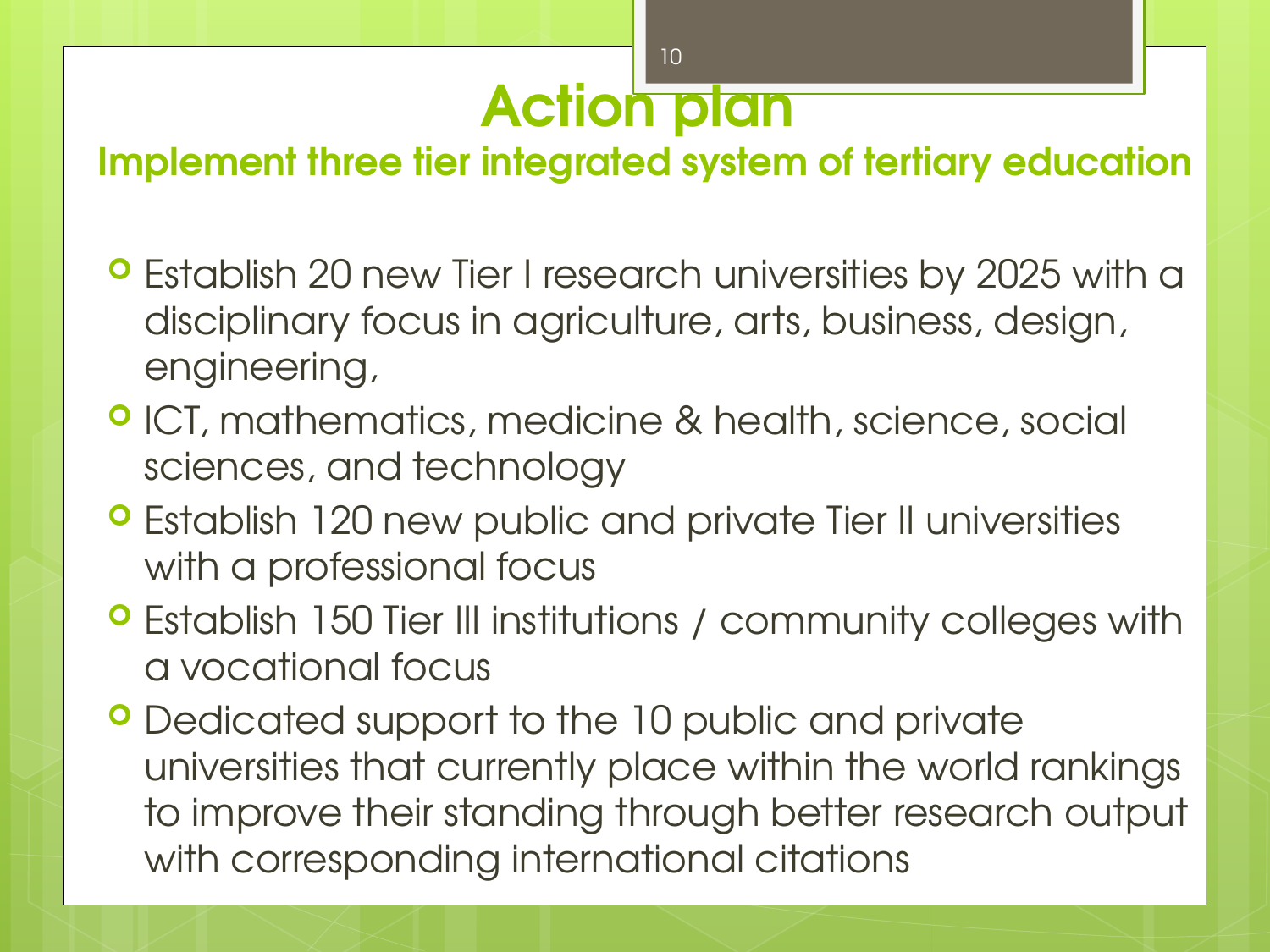

10
# Action plan Implement three tier integrated system of tertiary education
Establish 20 new Tier I research universities by 2025 with a disciplinary focus in agriculture, arts, business, design, engineering,
ICT, mathematics, medicine & health, science, social sciences, and technology
Establish 120 new public and private Tier II universities with a professional focus
Establish 150 Tier III institutions / community colleges with a vocational focus
Dedicated support to the 10 public and private universities that currently place within the world rankings to improve their standing through better research output with corresponding international citations